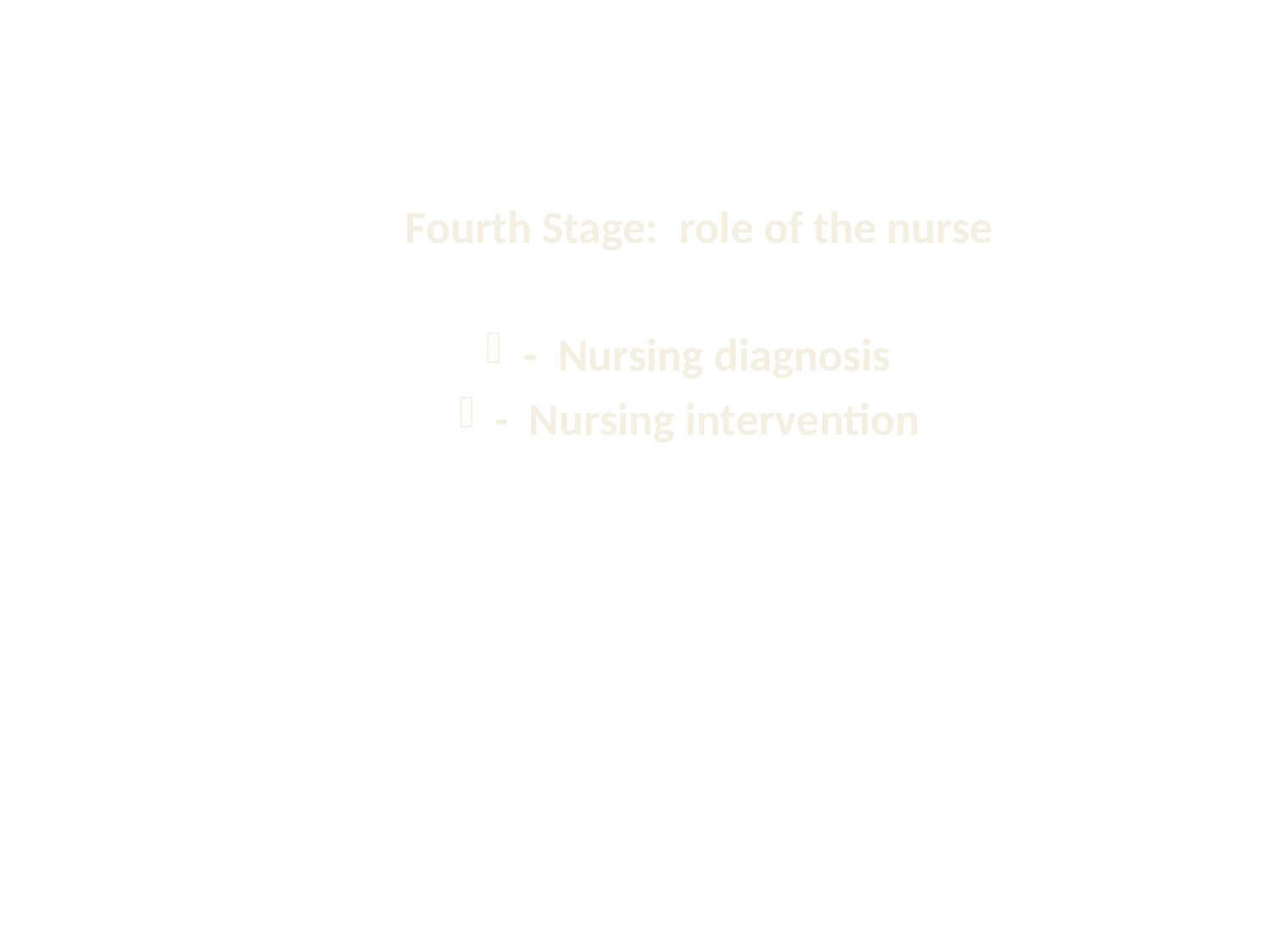

Fourth Stage:  role of the nurse

-  Nursing diagnosis
-  Nursing intervention